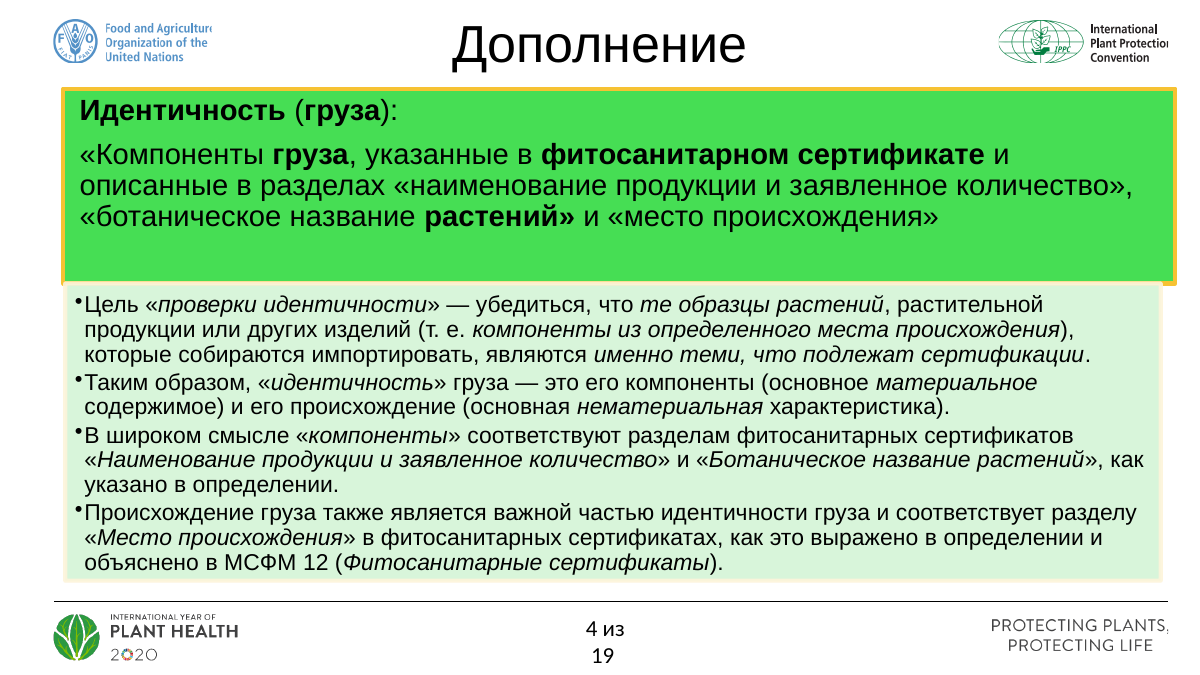

Дополнение
Идентичность (груза):
«Компоненты груза, указанные в фитосанитарном сертификате и описанные в разделах «наименование продукции и заявленное количество», «ботаническое название растений» и «место происхождения»

Цель «проверки идентичности» — убедиться, что те образцы растений, растительной продукции или других изделий (т. е. компоненты из определенного места происхождения), которые собираются импортировать, являются именно теми, что подлежат сертификации.
Таким образом, «идентичность» груза — это его компоненты (основное материальное содержимое) и его происхождение (основная нематериальная характеристика).
В широком смысле «компоненты» соответствуют разделам фитосанитарных сертификатов «Наименование продукции и заявленное количество» и «Ботаническое название растений», как указано в определении.
Происхождение груза также является важной частью идентичности груза и соответствует разделу «Место происхождения» в фитосанитарных сертификатах, как это выражено в определении и объяснено в МСФМ 12 (Фитосанитарные сертификаты).

4 из 19